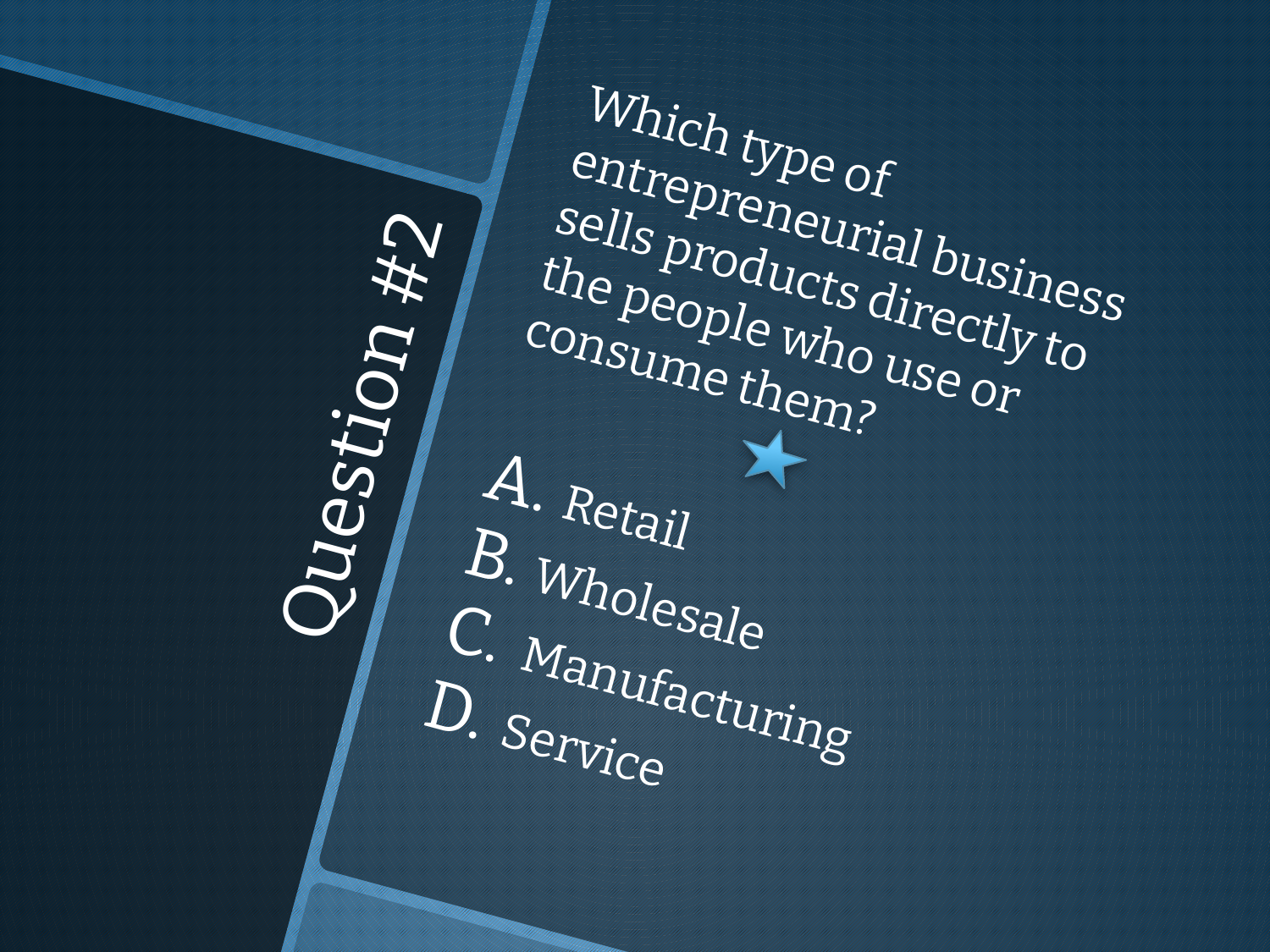

Which type of entrepreneurial business sells products directly to the people who use or consume them?

 Retail
Wholesale
 Manufacturing
 Service

# Question #2